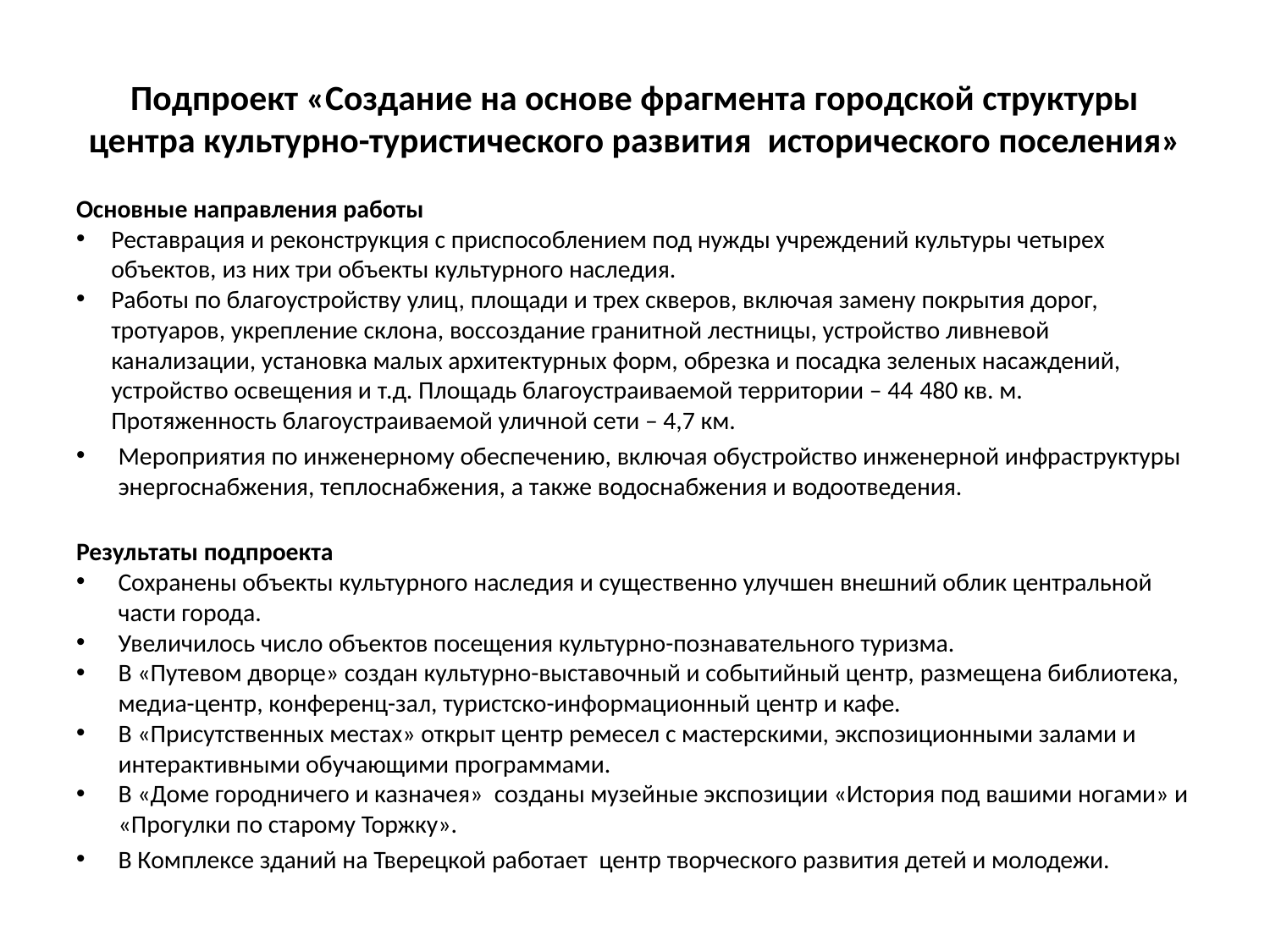

# Подпроект «Создание на основе фрагмента городской структуры центра культурно-туристического развития  исторического поселения»
Основные направления работы
Реставрация и реконструкция с приспособлением под нужды учреждений культуры четырех объектов, из них три объекты культурного наследия.
Работы по благоустройству улиц, площади и трех скверов, включая замену покрытия дорог, тротуаров, укрепление склона, воссоздание гранитной лестницы, устройство ливневой канализации, установка малых архитектурных форм, обрезка и посадка зеленых насаждений, устройство освещения и т.д. Площадь благоустраиваемой территории – 44 480 кв. м. Протяженность благоустраиваемой уличной сети – 4,7 км.
Мероприятия по инженерному обеспечению, включая обустройство инженерной инфраструктуры энергоснабжения, теплоснабжения, а также водоснабжения и водоотведения.

Результаты подпроекта
Сохранены объекты культурного наследия и существенно улучшен внешний облик центральной части города.
Увеличилось число объектов посещения культурно-познавательного туризма.
В «Путевом дворце» создан культурно-выставочный и событийный центр, размещена библиотека, медиа-центр, конференц-зал, туристско-информационный центр и кафе.
В «Присутственных местах» открыт центр ремесел с мастерскими, экспозиционными залами и интерактивными обучающими программами.
В «Доме городничего и казначея»  созданы музейные экспозиции «История под вашими ногами» и «Прогулки по старому Торжку».
В Комплексе зданий на Тверецкой работает  центр творческого развития детей и молодежи.